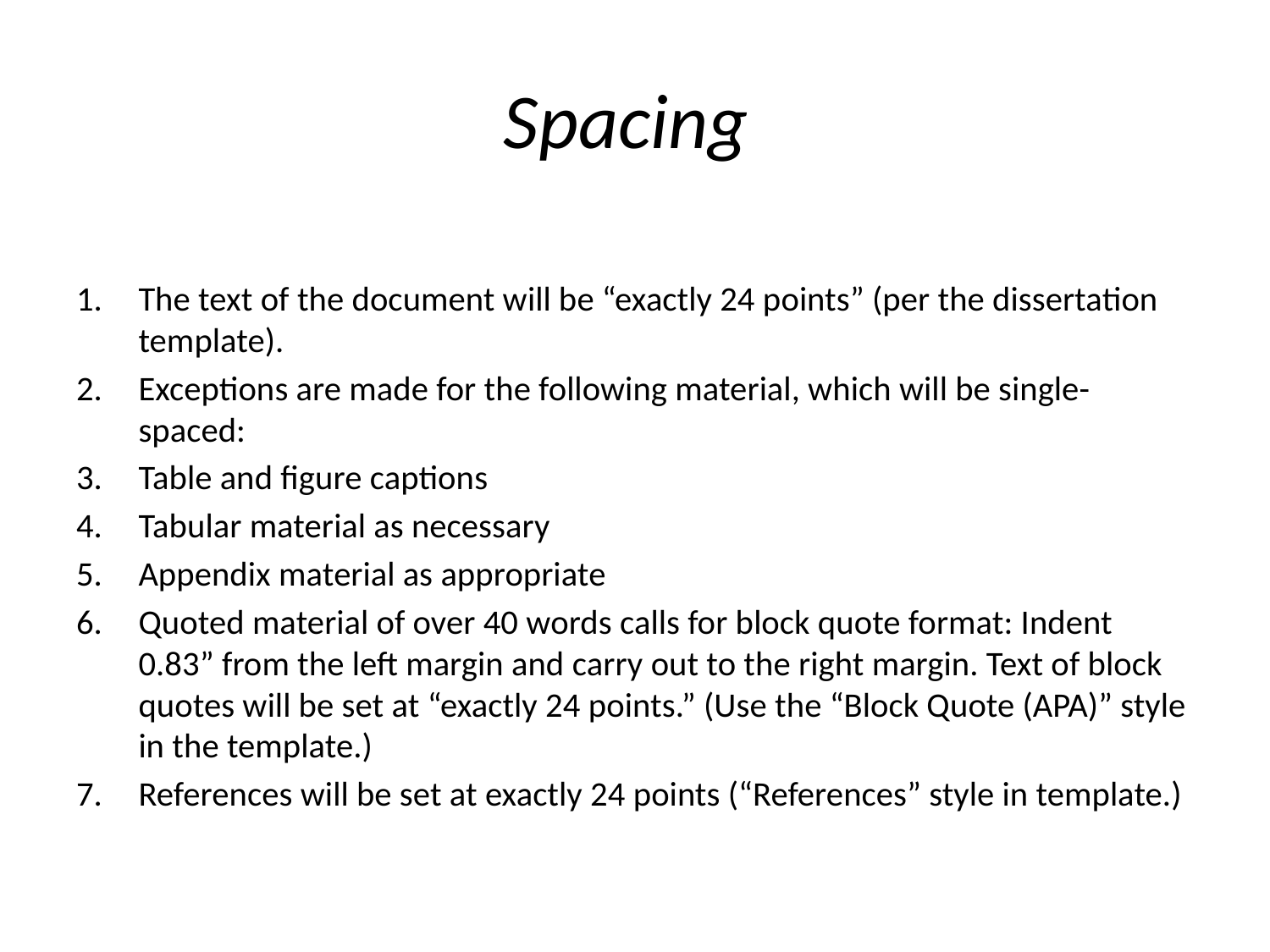

# Spacing

The text of the document will be “exactly 24 points” (per the dissertation template).
Exceptions are made for the following material, which will be single-spaced:
Table and figure captions
Tabular material as necessary
Appendix material as appropriate
Quoted material of over 40 words calls for block quote format: Indent 0.83” from the left margin and carry out to the right margin. Text of block quotes will be set at “exactly 24 points.” (Use the “Block Quote (APA)” style in the template.)
References will be set at exactly 24 points (“References” style in template.)